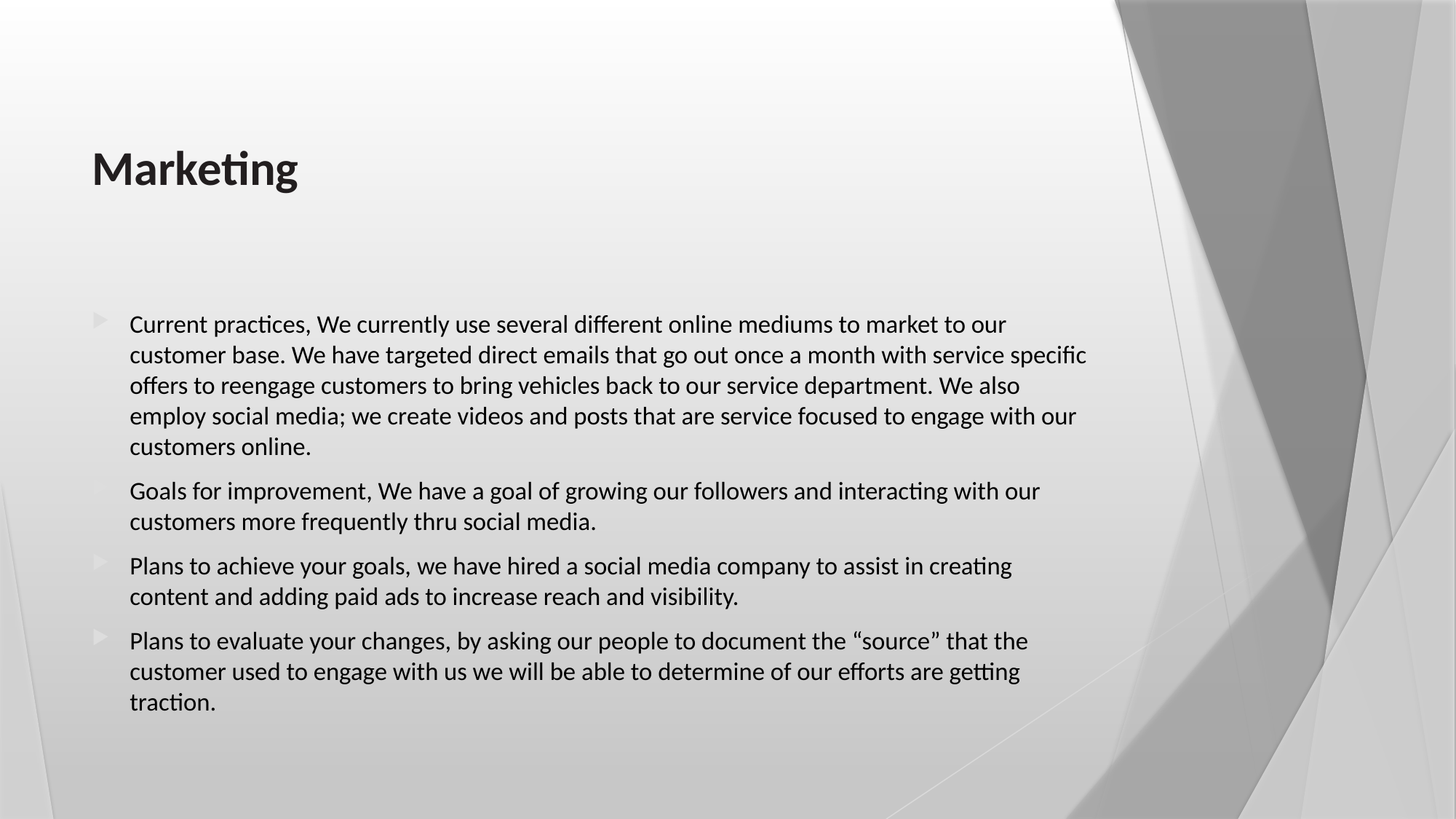

# Marketing

Current practices, We currently use several different online mediums to market to our customer base. We have targeted direct emails that go out once a month with service specific offers to reengage customers to bring vehicles back to our service department. We also employ social media; we create videos and posts that are service focused to engage with our customers online.
Goals for improvement, We have a goal of growing our followers and interacting with our customers more frequently thru social media.
Plans to achieve your goals, we have hired a social media company to assist in creating content and adding paid ads to increase reach and visibility.
Plans to evaluate your changes, by asking our people to document the “source” that the customer used to engage with us we will be able to determine of our efforts are getting traction.